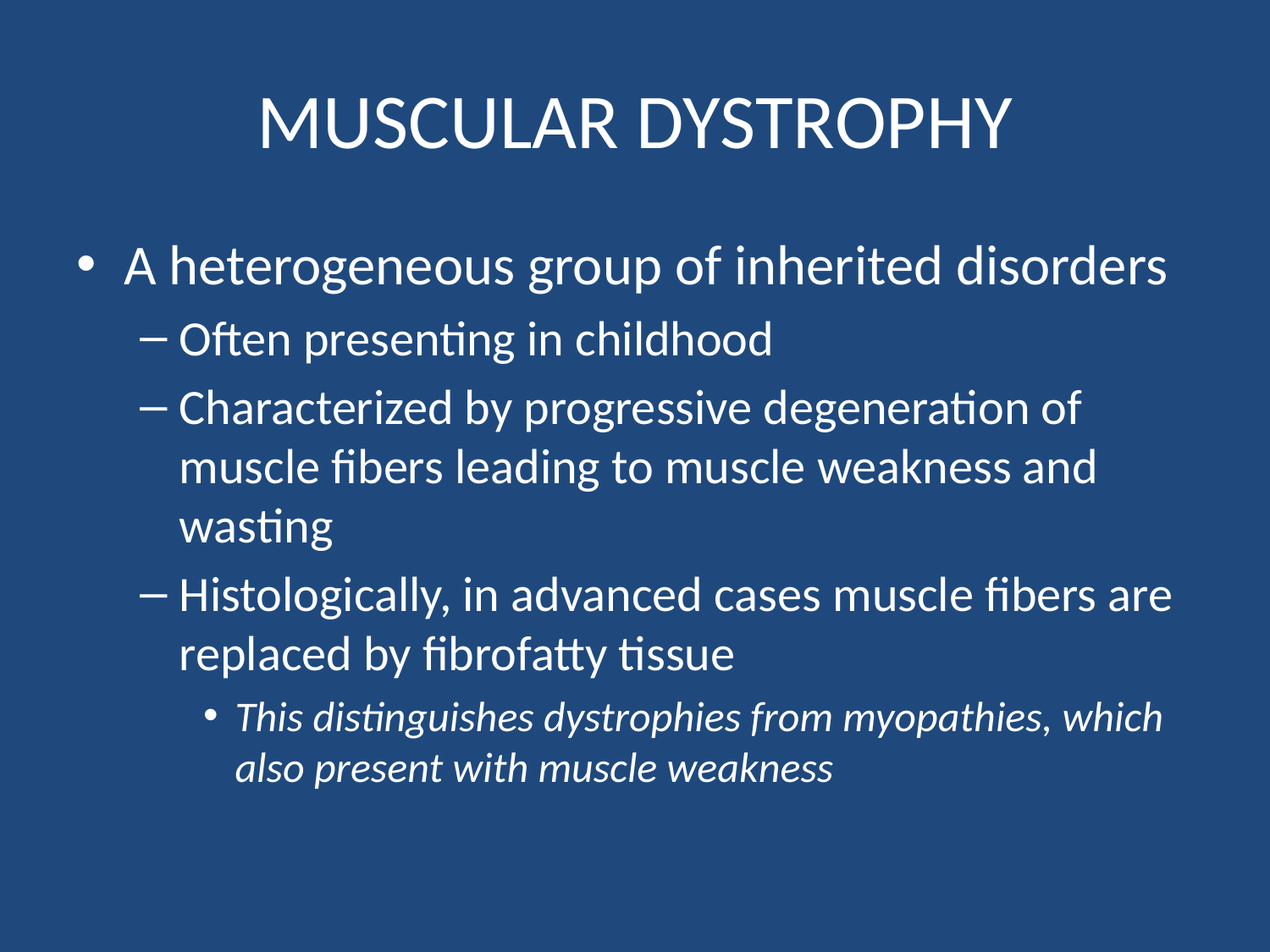

# MUSCULAR DYSTROPHY
A heterogeneous group of inherited disorders
Often presenting in childhood
Characterized by progressive degeneration of muscle fibers leading to muscle weakness and wasting
Histologically, in advanced cases muscle fibers are replaced by fibrofatty tissue
This distinguishes dystrophies from myopathies, which also present with muscle weakness